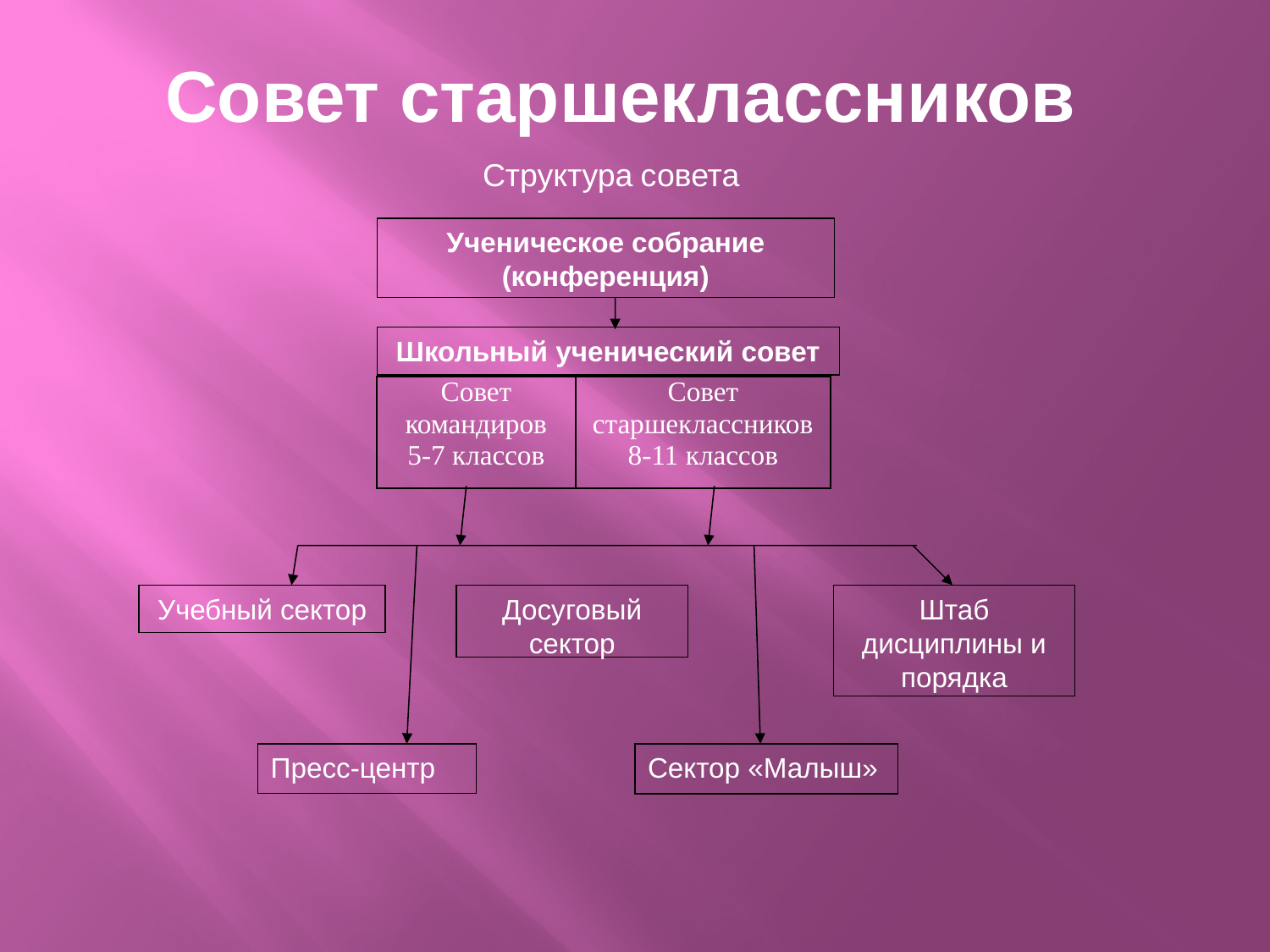

# Совет старшеклассников
Структура совета
Ученическое собрание
(конференция)

Школьный ученический совет
| Совет командиров 5-7 классов | Совет старшеклассников 8-11 классов |
| --- | --- |

Учебный сектор
Досуговый сектор
Штаб дисциплины и порядка
Пресс-центр
Сектор «Малыш»